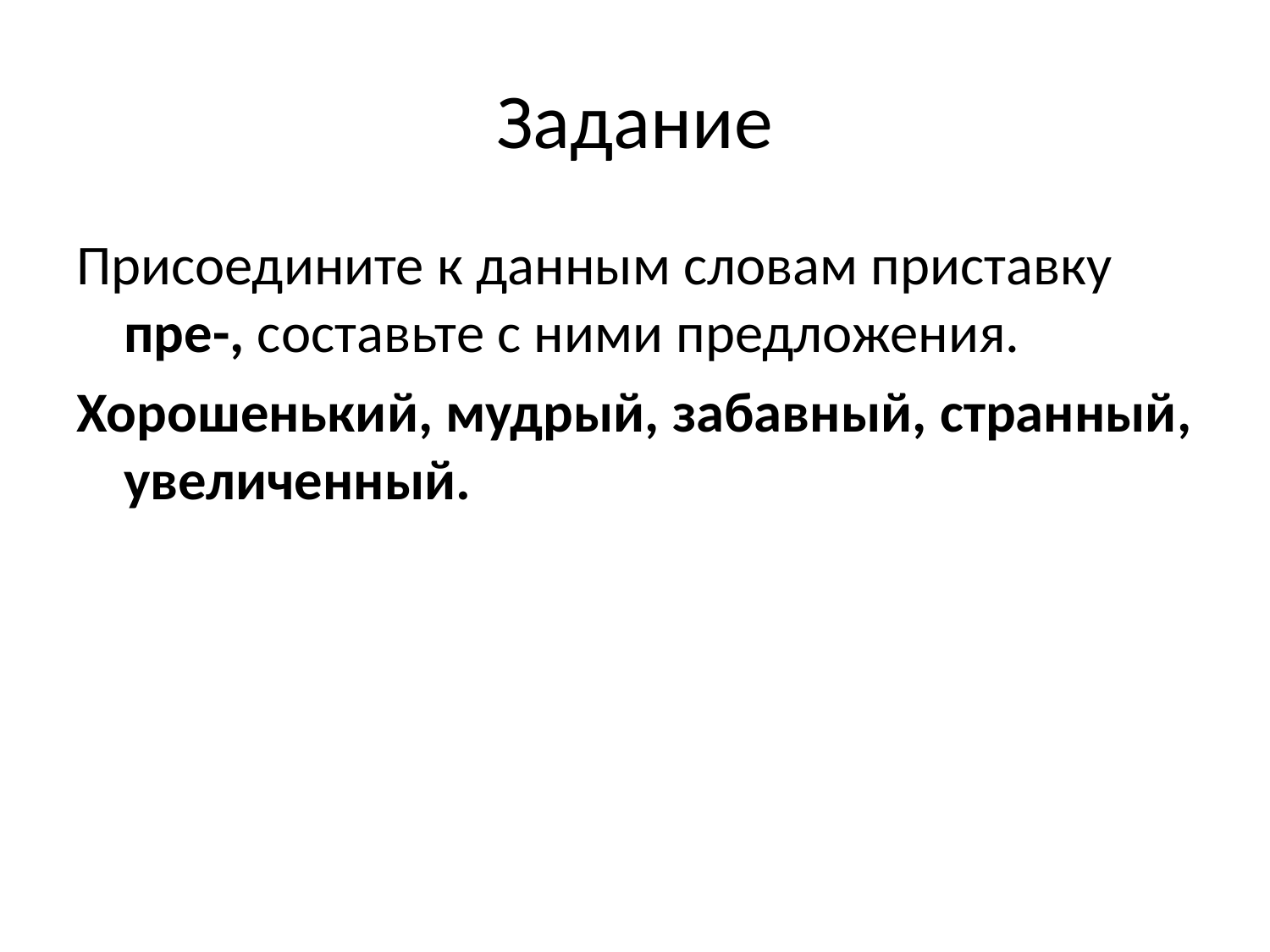

# Задание
Присоедините к данным словам приставку пре-, составьте с ними предложения.
Хорошенький, мудрый, забавный, странный, увеличенный.